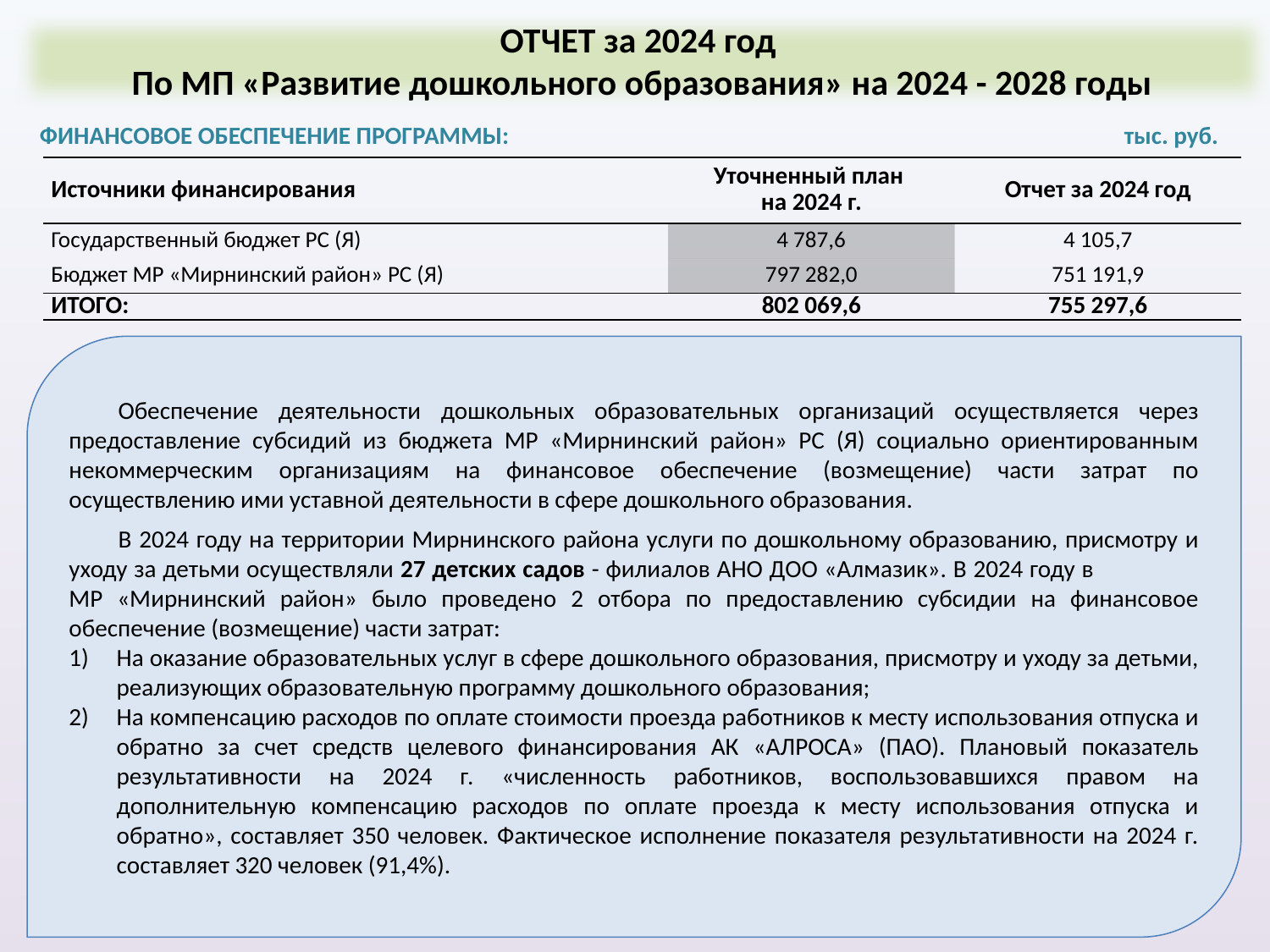

ОТЧЕТ за 2024 год
По МП «Развитие дошкольного образования» на 2024 - 2028 годы
ФИНАНСОВОЕ ОБЕСПЕЧЕНИЕ ПРОГРАММЫ:                                                                                                                тыс. руб.
| Источники финансирования | Уточненный план на 2024 г. | Отчет за 2024 год |
| --- | --- | --- |
| Государственный бюджет РС (Я) | 4 787,6 | 4 105,7 |
| Бюджет МР «Мирнинский район» РС (Я) | 797 282,0 | 751 191,9 |
| ИТОГО: | 802 069,6 | 755 297,6 |
Обеспечение деятельности дошкольных образовательных организаций осуществляется через предоставление субсидий из бюджета МР «Мирнинский район» РС (Я) социально ориентированным некоммерческим организациям на финансовое обеспечение (возмещение) части затрат по осуществлению ими уставной деятельности в сфере дошкольного образования.
В 2024 году на территории Мирнинского района услуги по дошкольному образованию, присмотру и уходу за детьми осуществляли 27 детских садов - филиалов АНО ДОО «Алмазик». В 2024 году в                 МР «Мирнинский район» было проведено 2 отбора по предоставлению субсидии на финансовое обеспечение (возмещение) части затрат:
На оказание образовательных услуг в сфере дошкольного образования, присмотру и уходу за детьми, реализующих образовательную программу дошкольного образования;
На компенсацию расходов по оплате стоимости проезда работников к месту использования отпуска и обратно за счет средств целевого финансирования АК «АЛРОСА» (ПАО). Плановый показатель результативности на 2024 г. «численность работников, воспользовавшихся правом на дополнительную компенсацию расходов по оплате проезда к месту использования отпуска и обратно», составляет 350 человек. Фактическое исполнение показателя результативности на 2024 г. составляет 320 человек (91,4%).